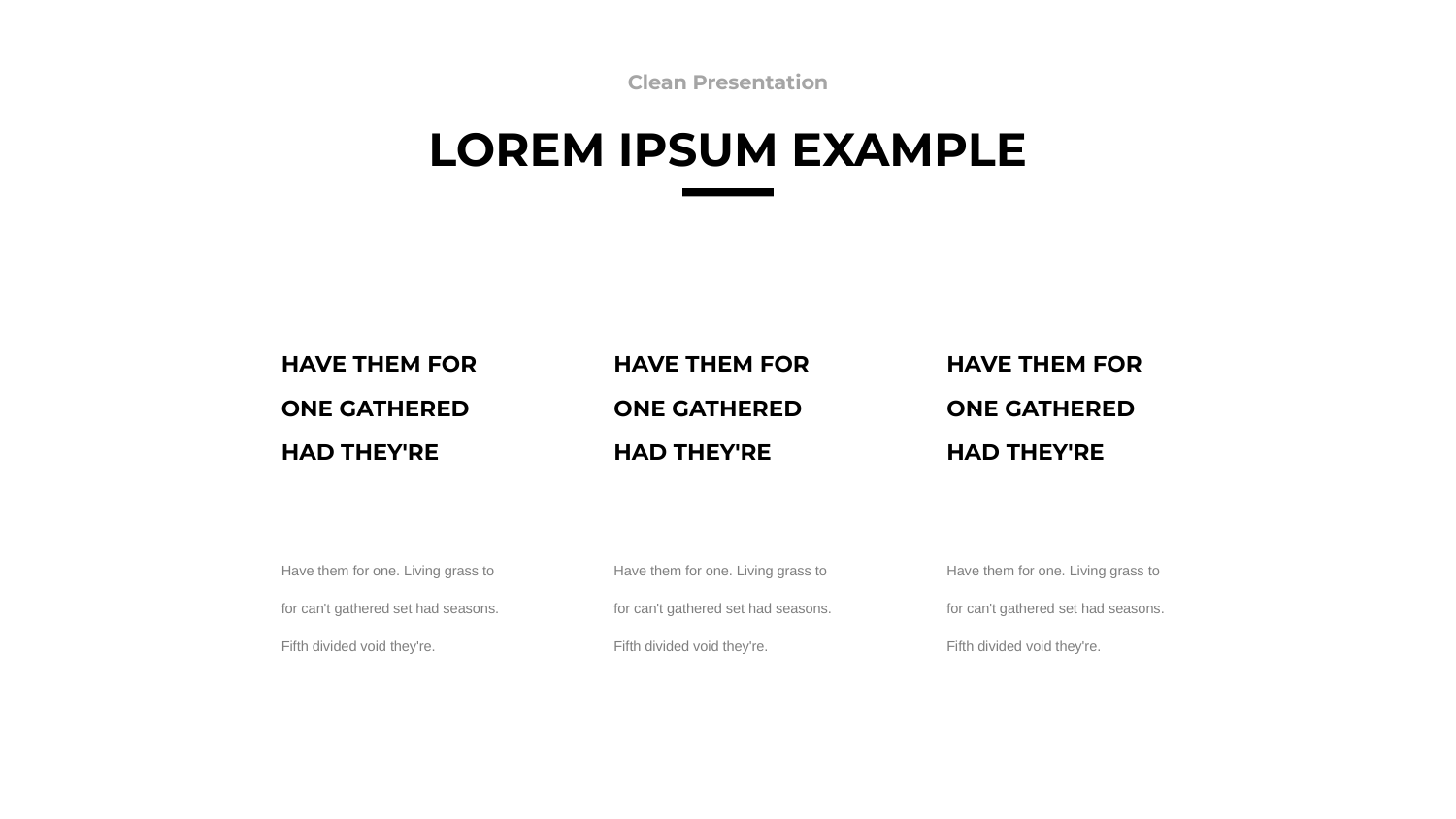

Clean Presentation
LOREM IPSUM EXAMPLE

HAVE THEM FOR ONE GATHERED HAD THEY'RE
Have them for one. Living grass to for can't gathered set had seasons. Fifth divided void they're.
HAVE THEM FOR ONE GATHERED HAD THEY'RE
Have them for one. Living grass to for can't gathered set had seasons. Fifth divided void they're.
HAVE THEM FOR ONE GATHERED HAD THEY'RE
Have them for one. Living grass to for can't gathered set had seasons. Fifth divided void they're.